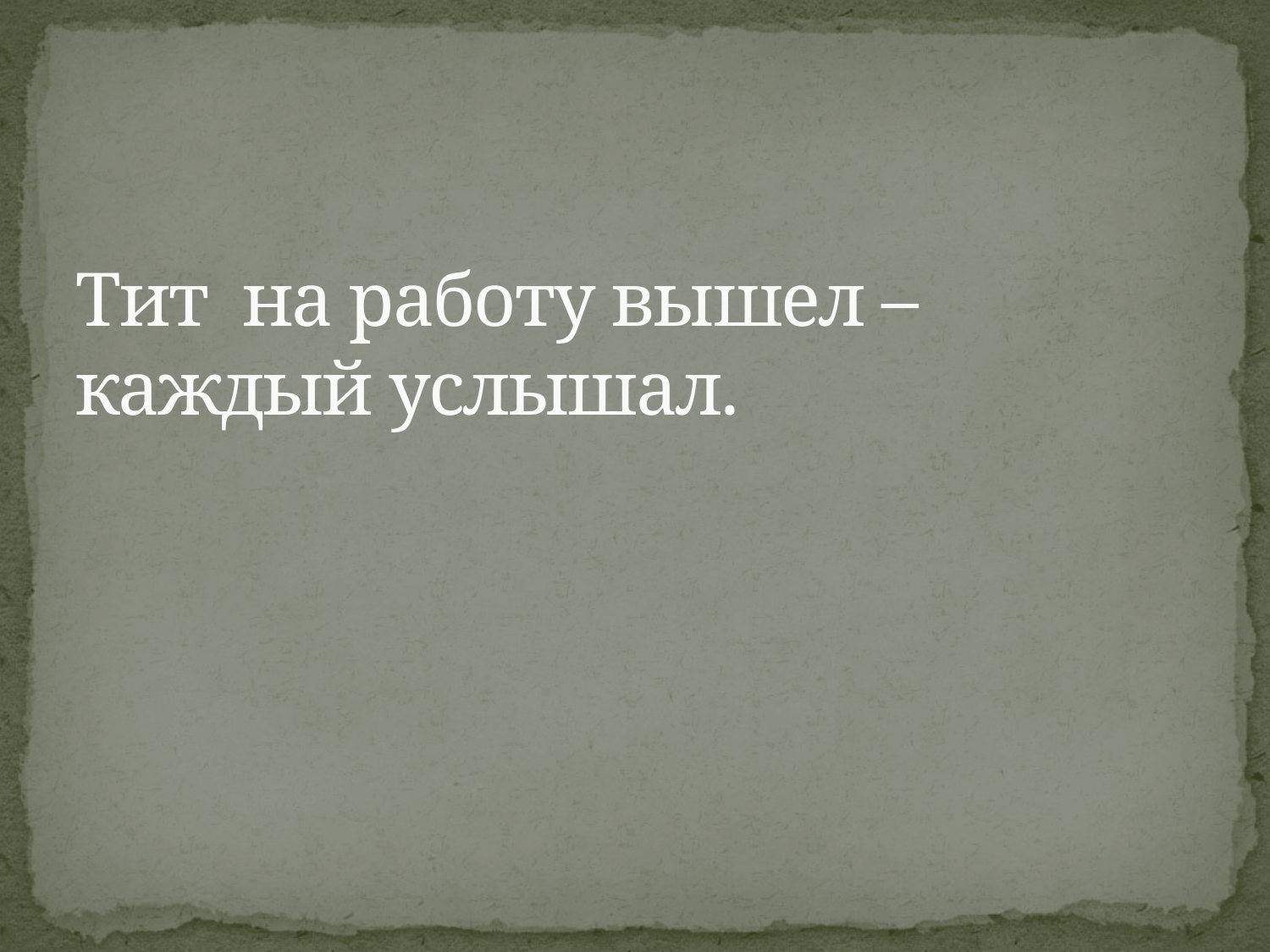

# Тит  на работу вышел – каждый услышал.